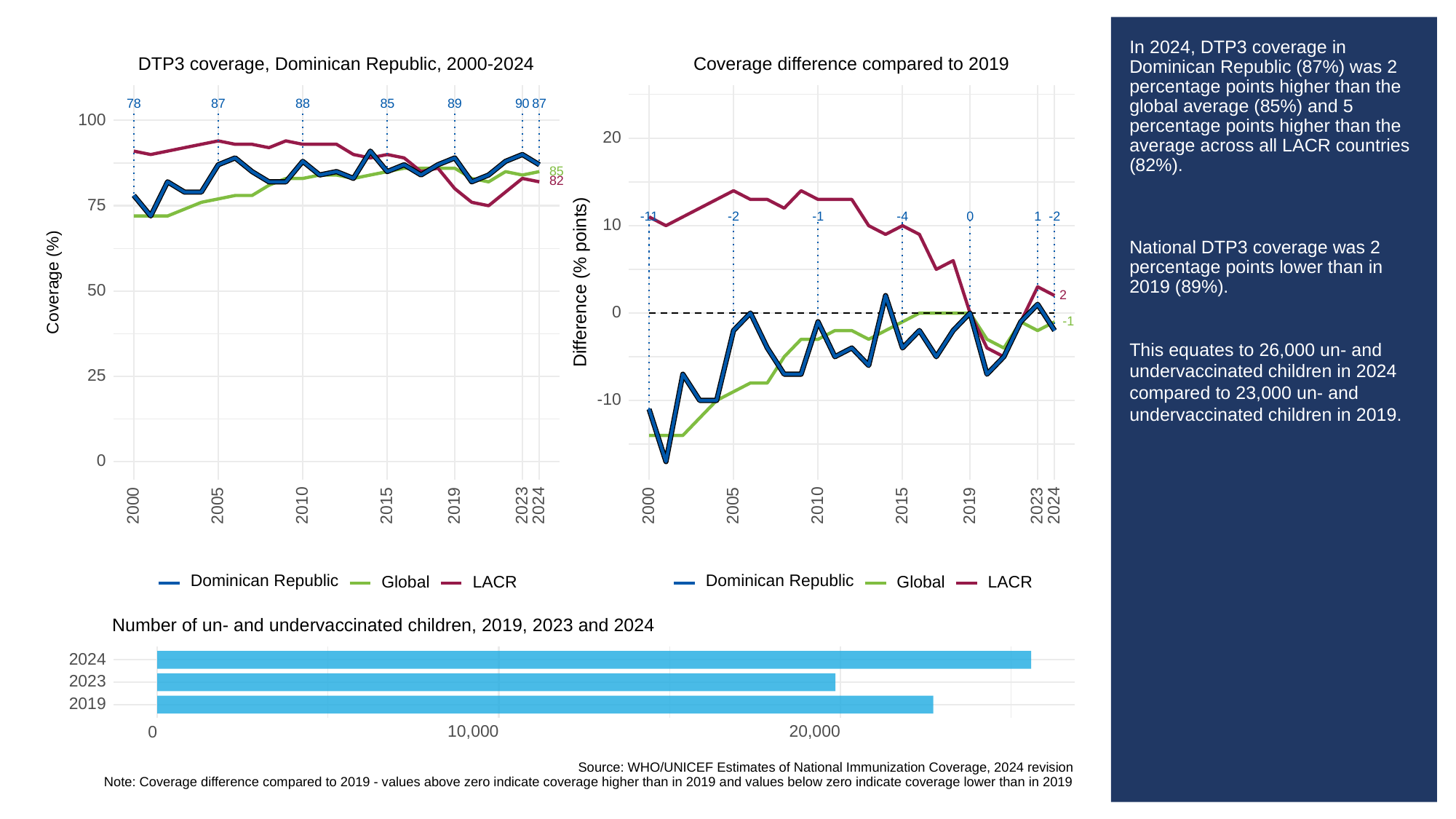

# In 2024, DTP3 coverage in Dominican Republic (87%) was 2 percentage points higher than the global average (85%) and 5 percentage points higher than the average across all LACR countries (82%).

National DTP3 coverage was 2 percentage points lower than in 2019 (89%).

This equates to 26,000 un- and undervaccinated children in 2024 compared to 23,000 un- and undervaccinated children in 2019.

Coverage difference compared to 2019
DTP3 coverage, Dominican Republic, 2000-2024

78
87
88
85
89
90
87

100

20

85

82

75

0
-11
-2
-1
1
-2
-4
10

Difference (% points)
Coverage (%)
50
2

0

-1

25

-10

0

2023
2023
2000
2005
2010
2015
2019
2024
2000
2005
2010
2015
2019
2024
Dominican Republic
Dominican Republic
Global
LACR
Global
LACR

Number of un- and undervaccinated children, 2019, 2023 and 2024

2024

2023

2019

10,000
20,000
0
Source: WHO/UNICEF Estimates of National Immunization Coverage, 2024 revision
Note: Coverage difference compared to 2019 - values above zero indicate coverage higher than in 2019 and values below zero indicate coverage lower than in 2019